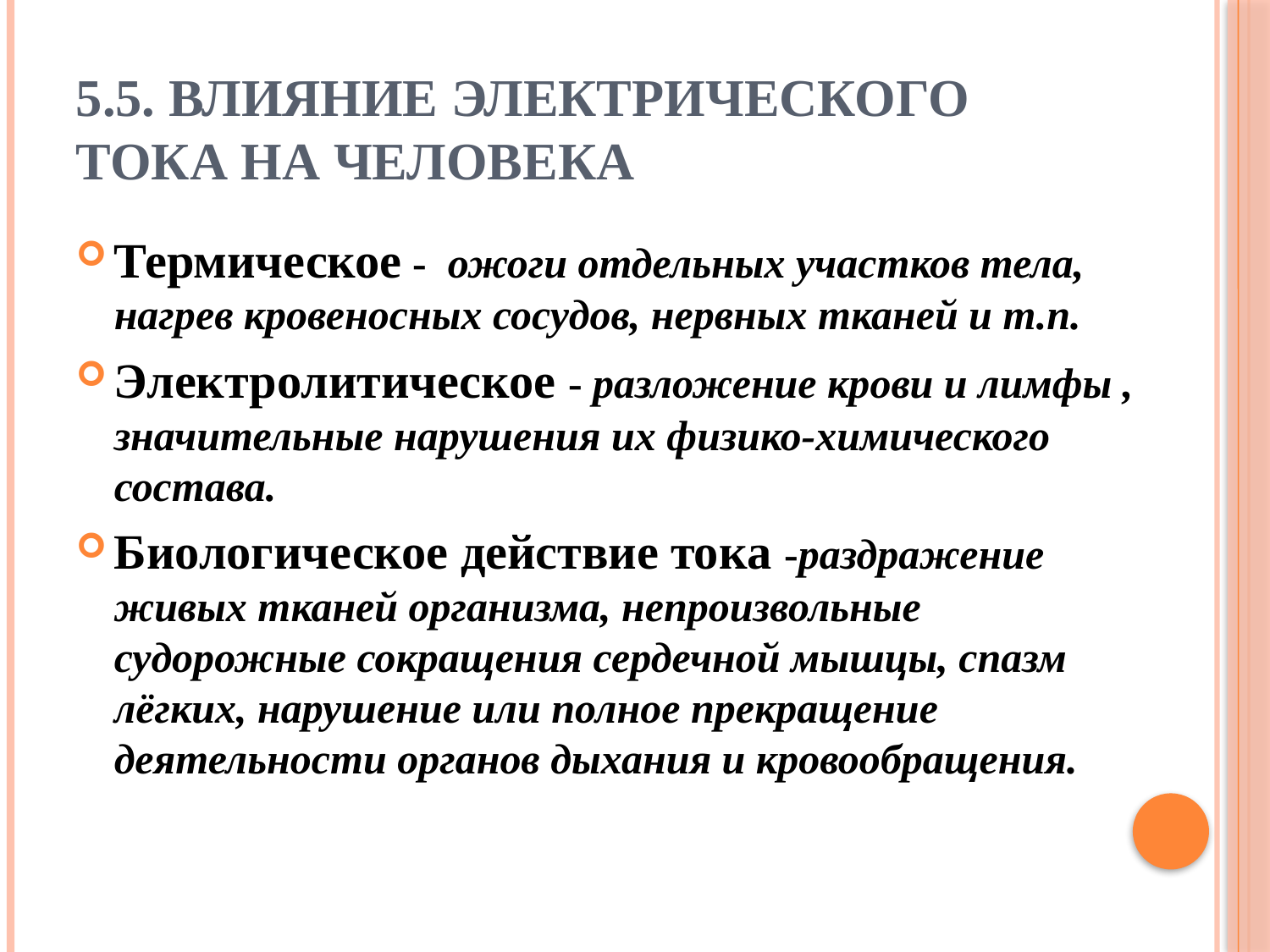

# 5.5. Влияние электрического тока на человека
Термическое -  ожоги отдельных участков тела, нагрев кровеносных сосудов, нервных тканей и т.п.
Электролитическое - разложение крови и лимфы , значительные нарушения их физико-химического состава.
Биологическое действие тока -раздражение живых тканей организма, непроизвольные судорожные сокращения сердечной мышцы, спазм лёгких, нарушение или полное прекращение деятельности органов дыхания и кровообращения.